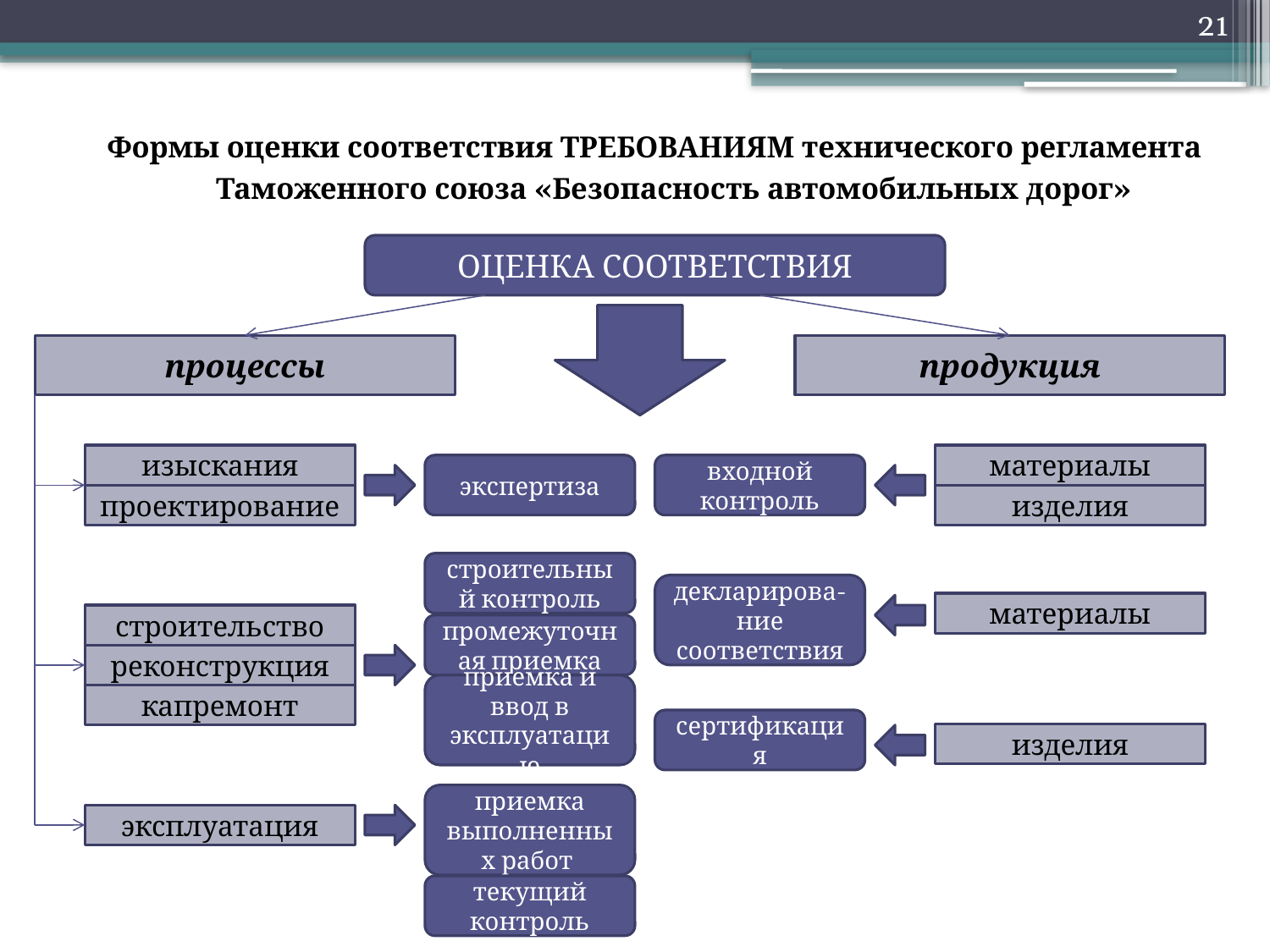

21
Формы оценки соответствия ТРЕБОВАНИЯМ технического регламента  Таможенного союза «Безопасность автомобильных дорог»
ОЦЕНКА СООТВЕТСТВИЯ

процессы
продукция
изыскания
материалы
экспертиза
входной контроль

проектирование
изделия
строительный контроль
декларирова-ние соответствия
материалы

строительство
промежуточная приемка
реконструкция

приемка и ввод в эксплуатацию
капремонт
сертификация
изделия

приемка выполненных работ
эксплуатация

текущий контроль